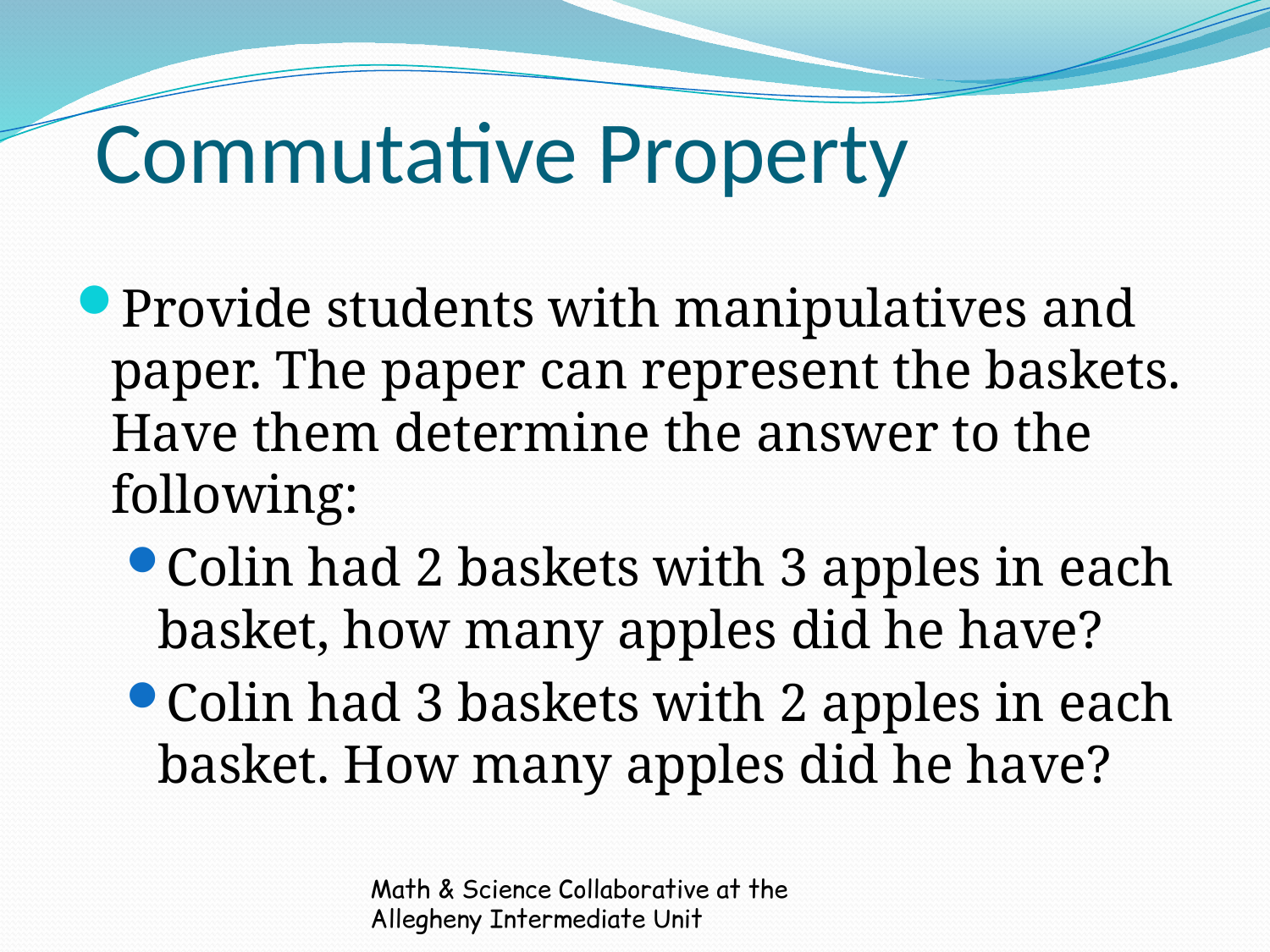

# Commutative Property
Provide students with manipulatives and paper. The paper can represent the baskets. Have them determine the answer to the following:
Colin had 2 baskets with 3 apples in each basket, how many apples did he have?
Colin had 3 baskets with 2 apples in each basket. How many apples did he have?
Math & Science Collaborative at the Allegheny Intermediate Unit